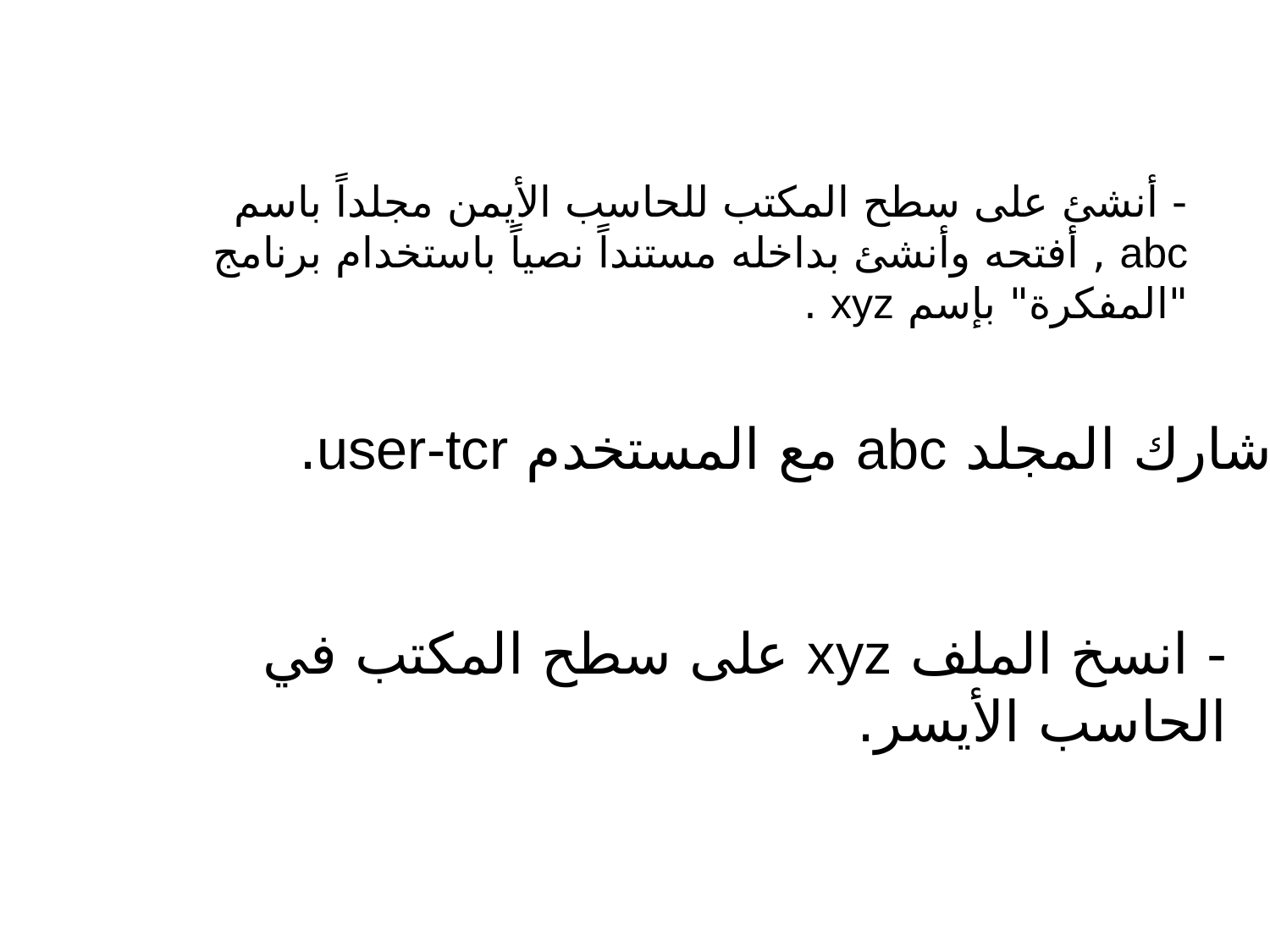

- أنشئ على سطح المكتب للحاسب الأيمن مجلداً باسم abc , أفتحه وأنشئ بداخله مستنداً نصياً باستخدام برنامج "المفكرة" بإسم xyz .
- شارك المجلد abc مع المستخدم user-tcr.
- انسخ الملف xyz على سطح المكتب في الحاسب الأيسر.